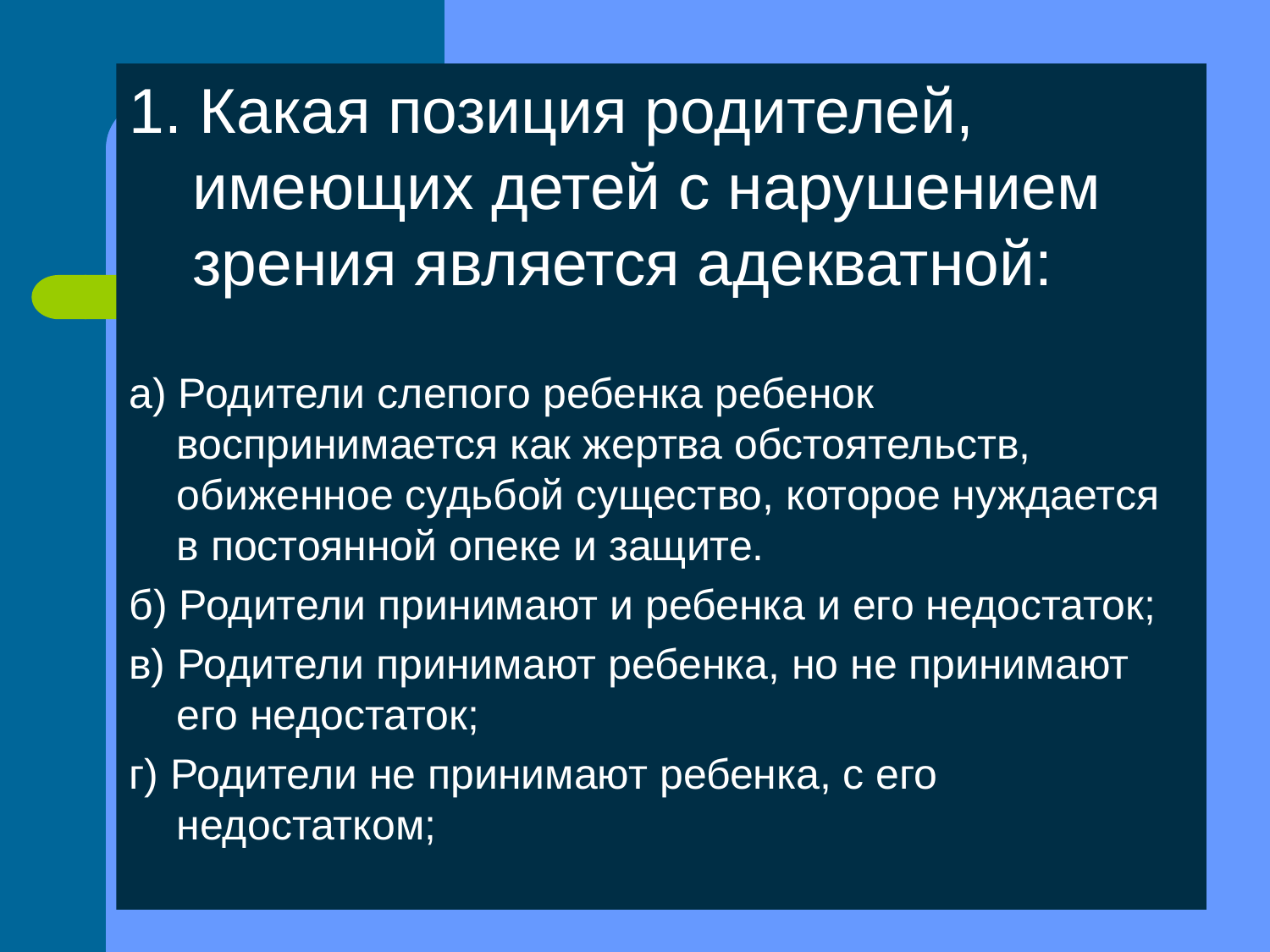

1. Какая позиция родителей, имеющих детей с нарушением зрения является адекватной:

а) Родители слепого ребенка ребенок воспринимается как жертва обстоятельств, обиженное судьбой существо, которое нуждается в постоянной опеке и защите.
б) Родители принимают и ребенка и его недостаток;
в) Родители принимают ребенка, но не принимают его недостаток;
г) Родители не принимают ребенка, с его недостатком;